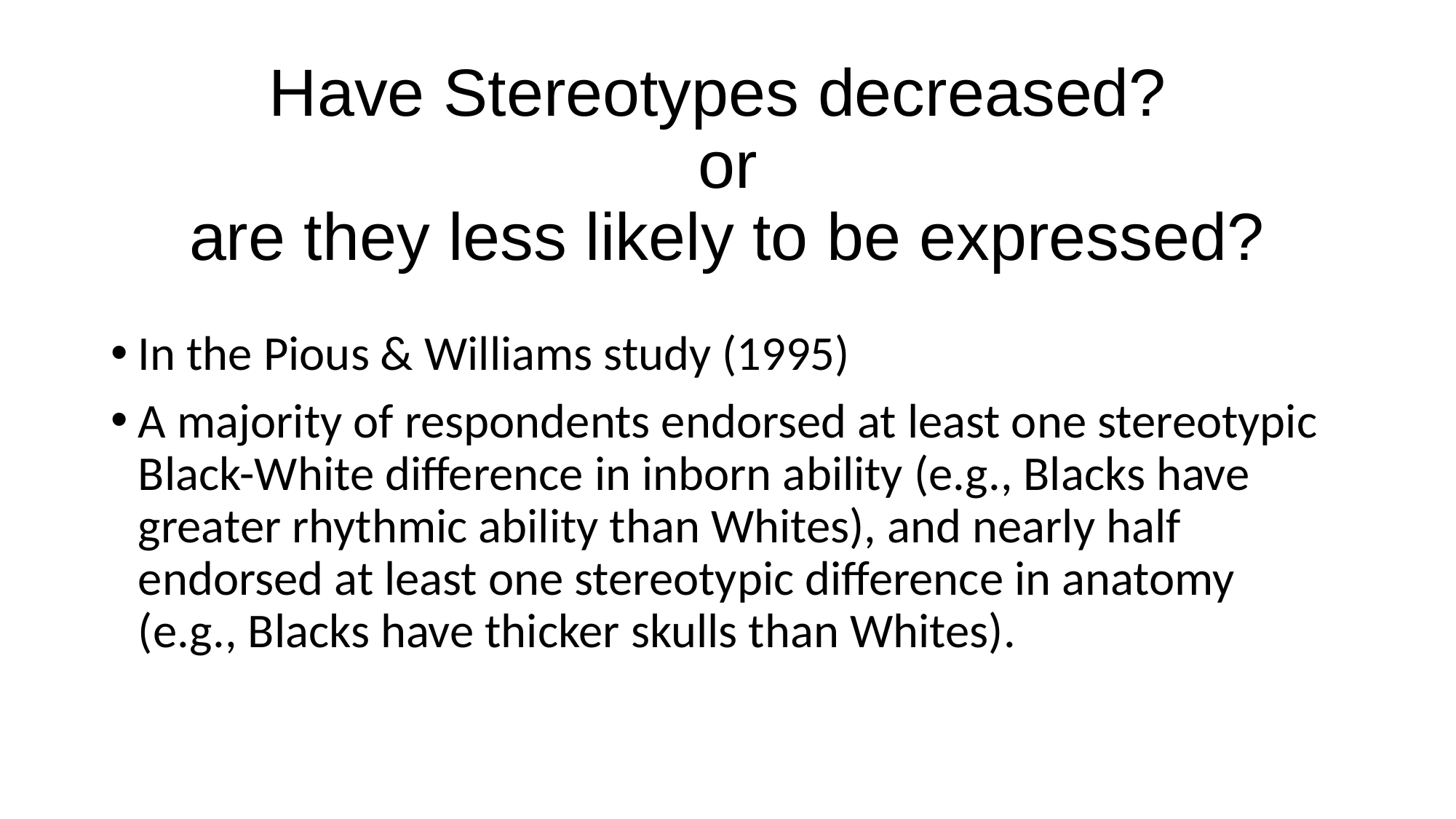

# Have Stereotypes decreased? or are they less likely to be expressed?
In the Pious & Williams study (1995)
A majority of respondents endorsed at least one stereotypic Black-White difference in inborn ability (e.g., Blacks have greater rhythmic ability than Whites), and nearly half endorsed at least one stereotypic difference in anatomy (e.g., Blacks have thicker skulls than Whites).